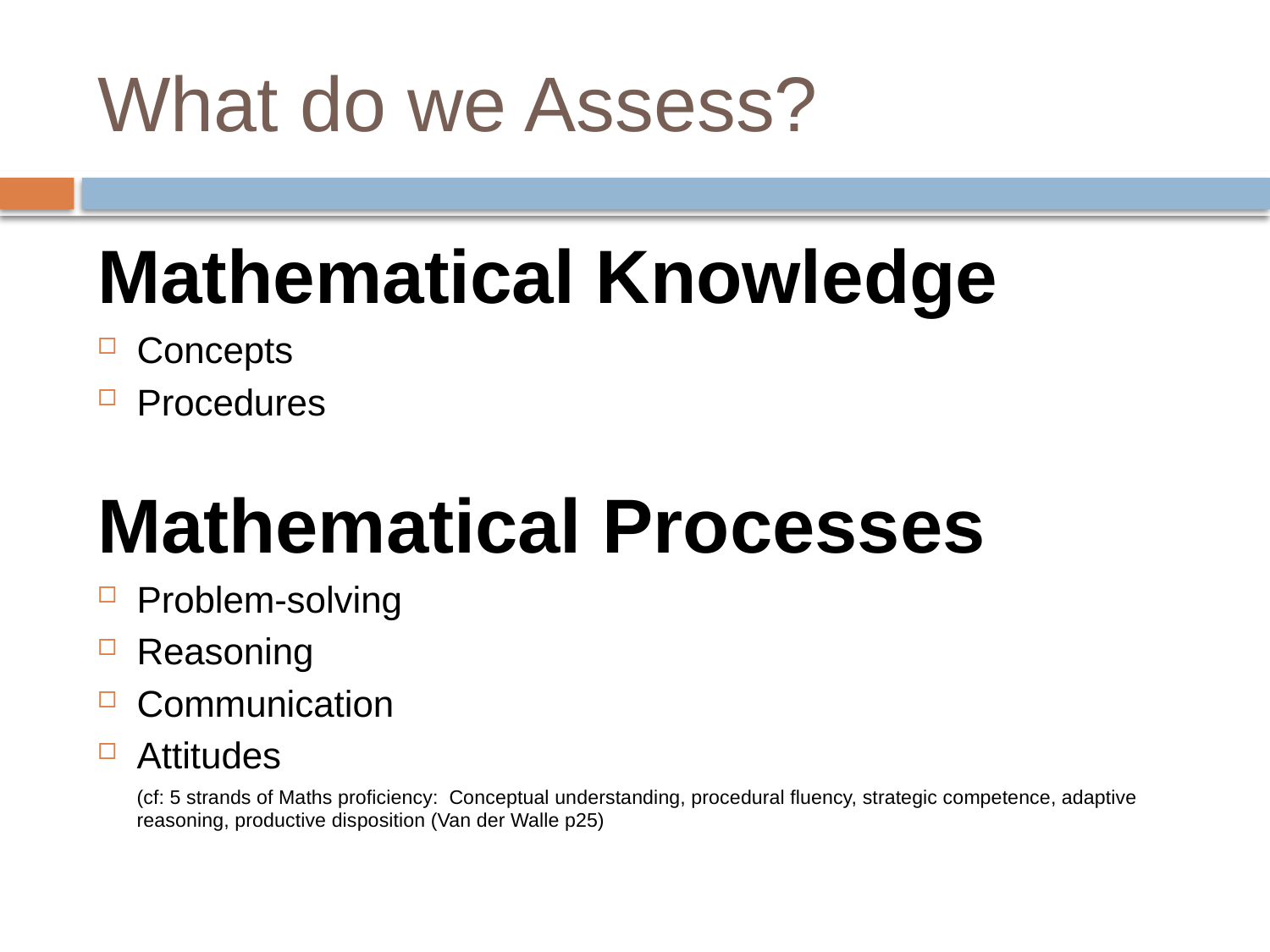

# What do we Assess?
Mathematical Knowledge
Concepts
Procedures

Mathematical Processes
Problem-solving
Reasoning
Communication
Attitudes
	(cf: 5 strands of Maths proficiency:  Conceptual understanding, procedural fluency, strategic competence, adaptive reasoning, productive disposition (Van der Walle p25)